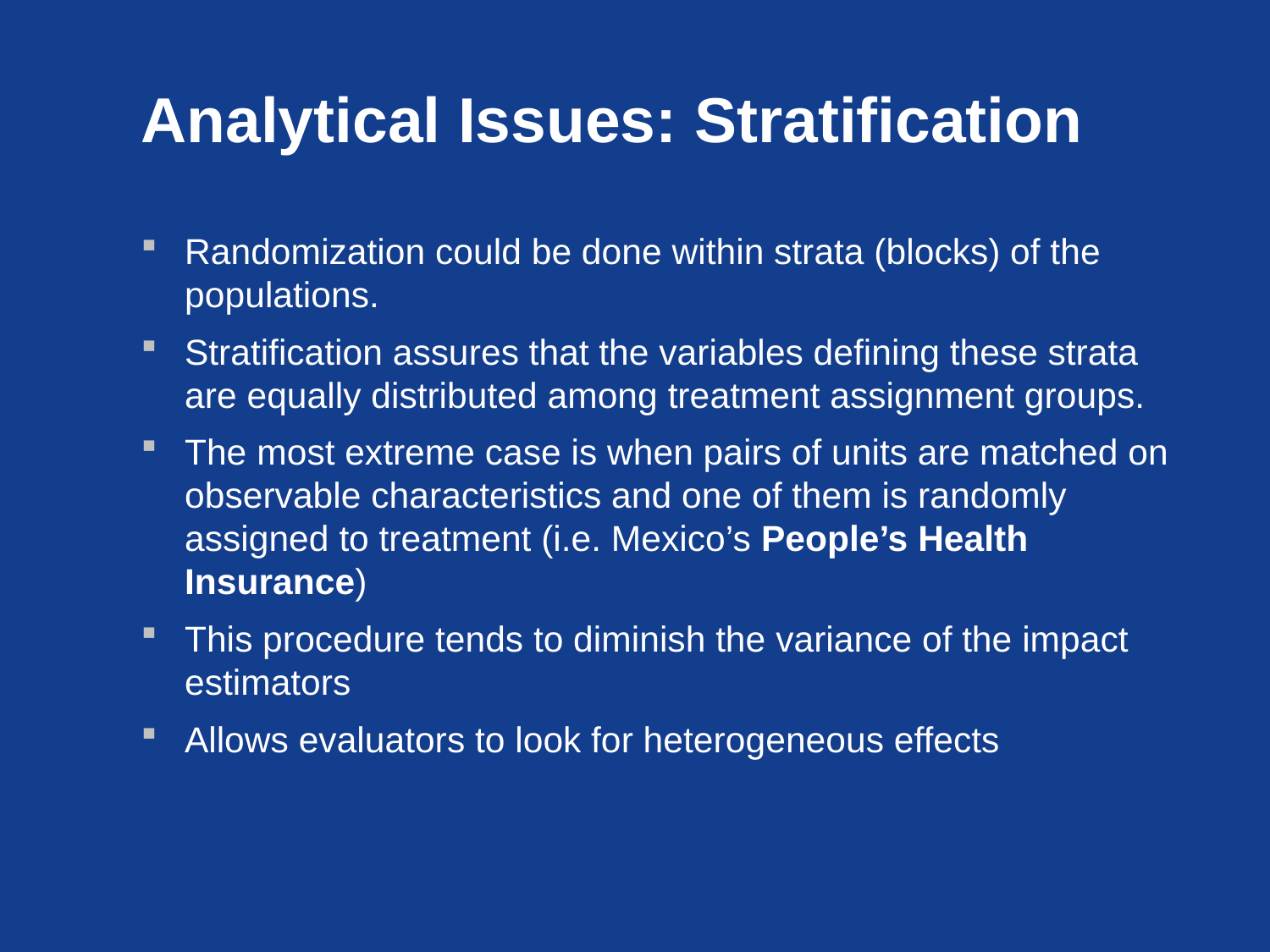

# Analytical Issues: Stratification
Randomization could be done within strata (blocks) of the populations.
Stratification assures that the variables defining these strata are equally distributed among treatment assignment groups.
The most extreme case is when pairs of units are matched on observable characteristics and one of them is randomly assigned to treatment (i.e. Mexico’s People’s Health Insurance)
This procedure tends to diminish the variance of the impact estimators
Allows evaluators to look for heterogeneous effects